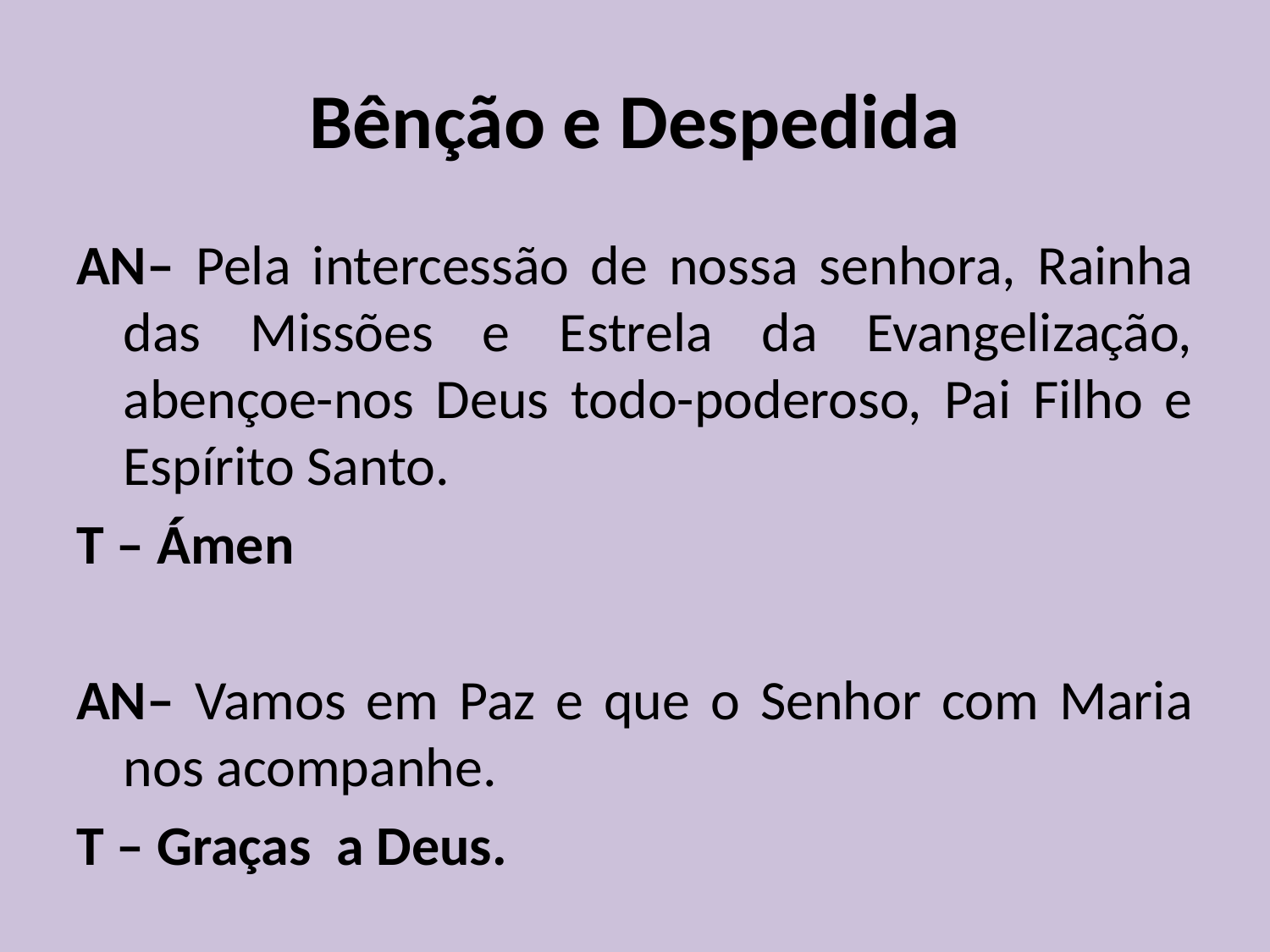

# Bênção e Despedida
AN– Pela intercessão de nossa senhora, Rainha das Missões e Estrela da Evangelização, abençoe-nos Deus todo-poderoso, Pai Filho e Espírito Santo.
T – Ámen

AN– Vamos em Paz e que o Senhor com Maria nos acompanhe.
T – Graças  a Deus.